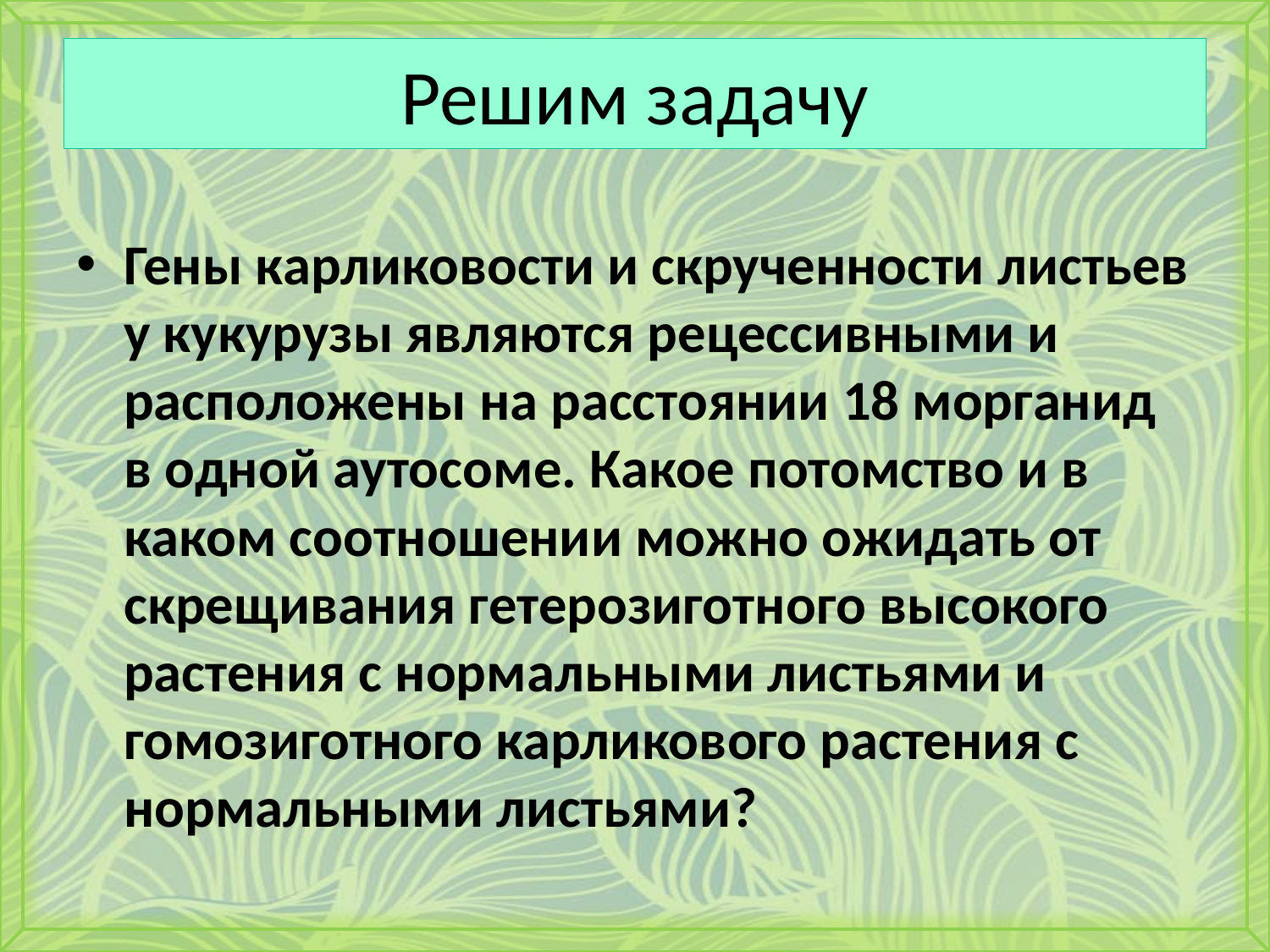

# Решим задачу
Гены карликовости и скрученности листьев у кукурузы являются рецессивными и расположены на расстоянии 18 морганид в одной аутосоме. Какое потомство и в каком соотношении можно ожидать от скрещивания гетерозиготного высокого растения с нормальными листьями и гомозиготного карликового растения с нормальными листьями?